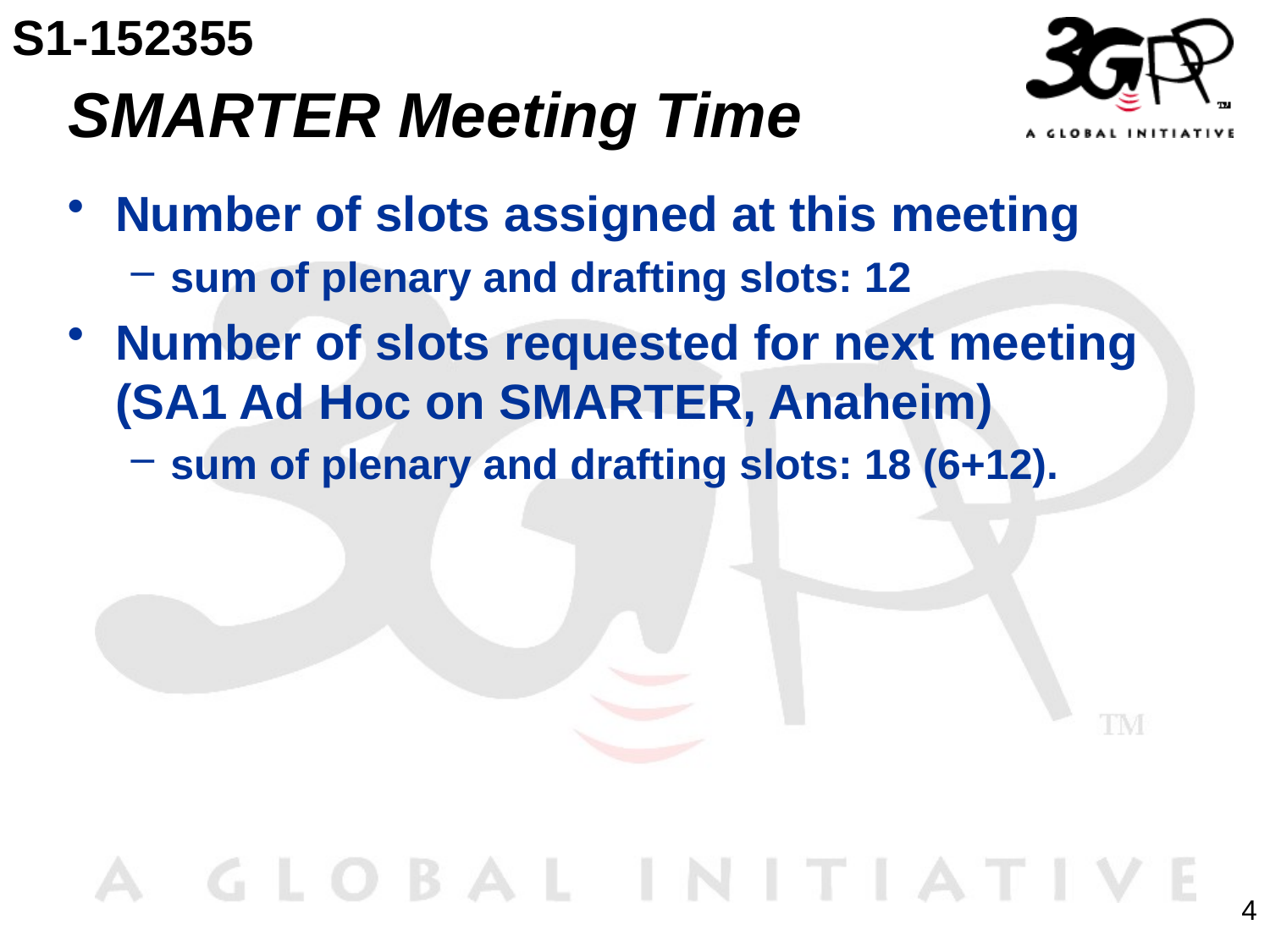

S1-152355
# SMARTER Meeting Time
Number of slots assigned at this meeting
sum of plenary and drafting slots: 12
Number of slots requested for next meeting (SA1 Ad Hoc on SMARTER, Anaheim)
sum of plenary and drafting slots: 18 (6+12).
4